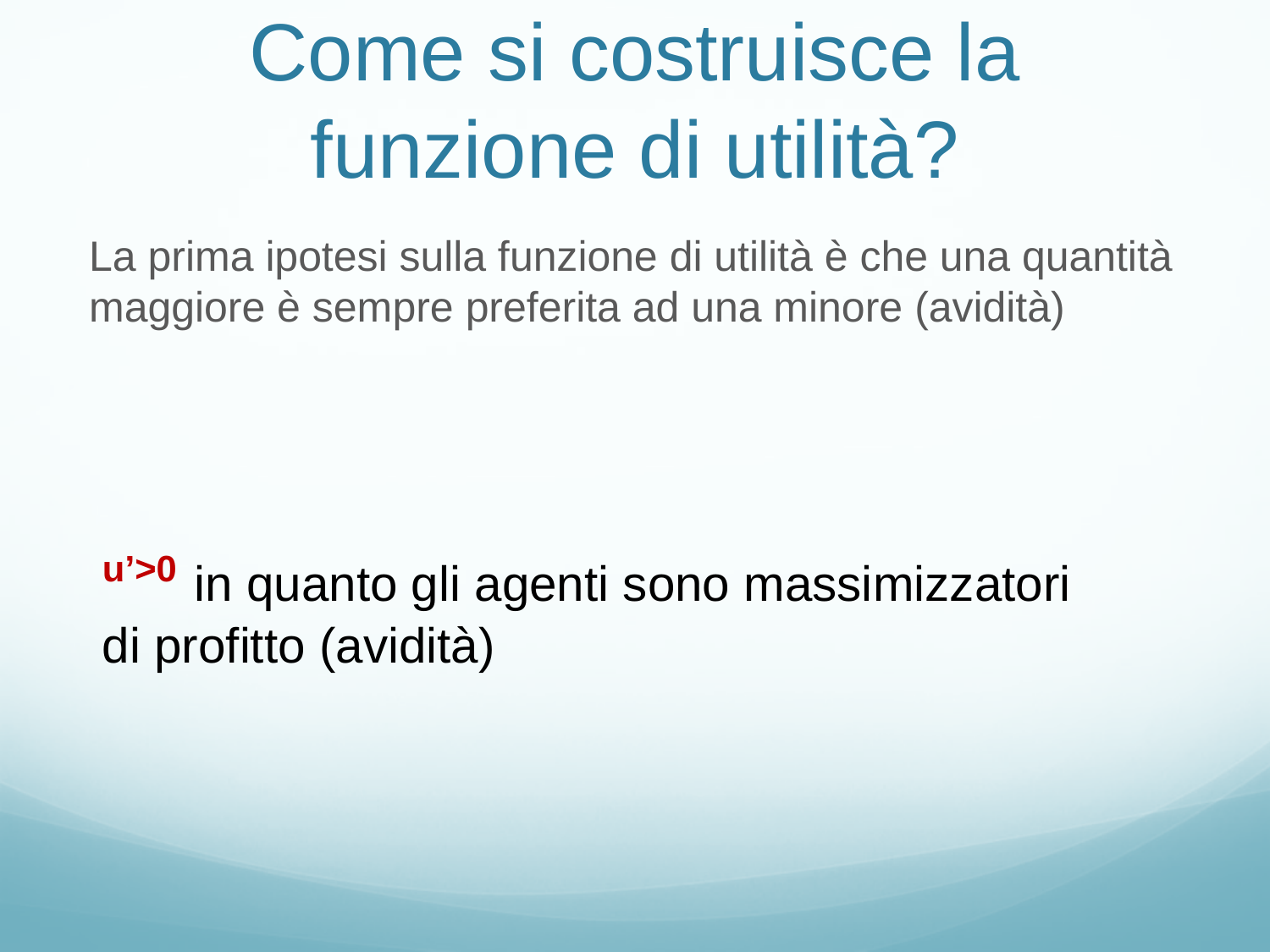

# Come si costruisce la funzione di utilità?
La prima ipotesi sulla funzione di utilità è che una quantità maggiore è sempre preferita ad una minore (avidità)

u’>0 in quanto gli agenti sono massimizzatori di profitto (avidità)